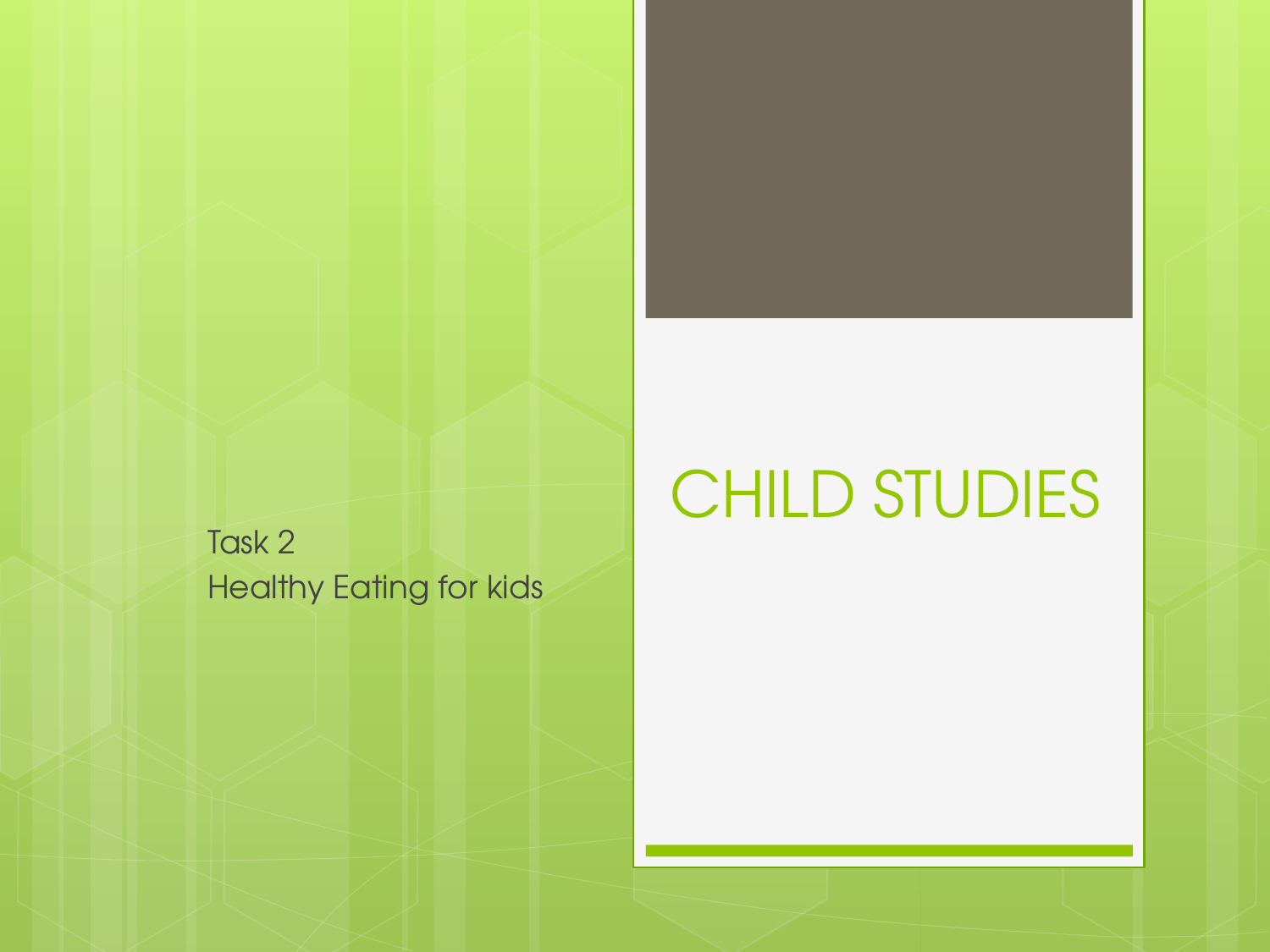

# CHILD STUDIES
Task 2
Healthy Eating for kids